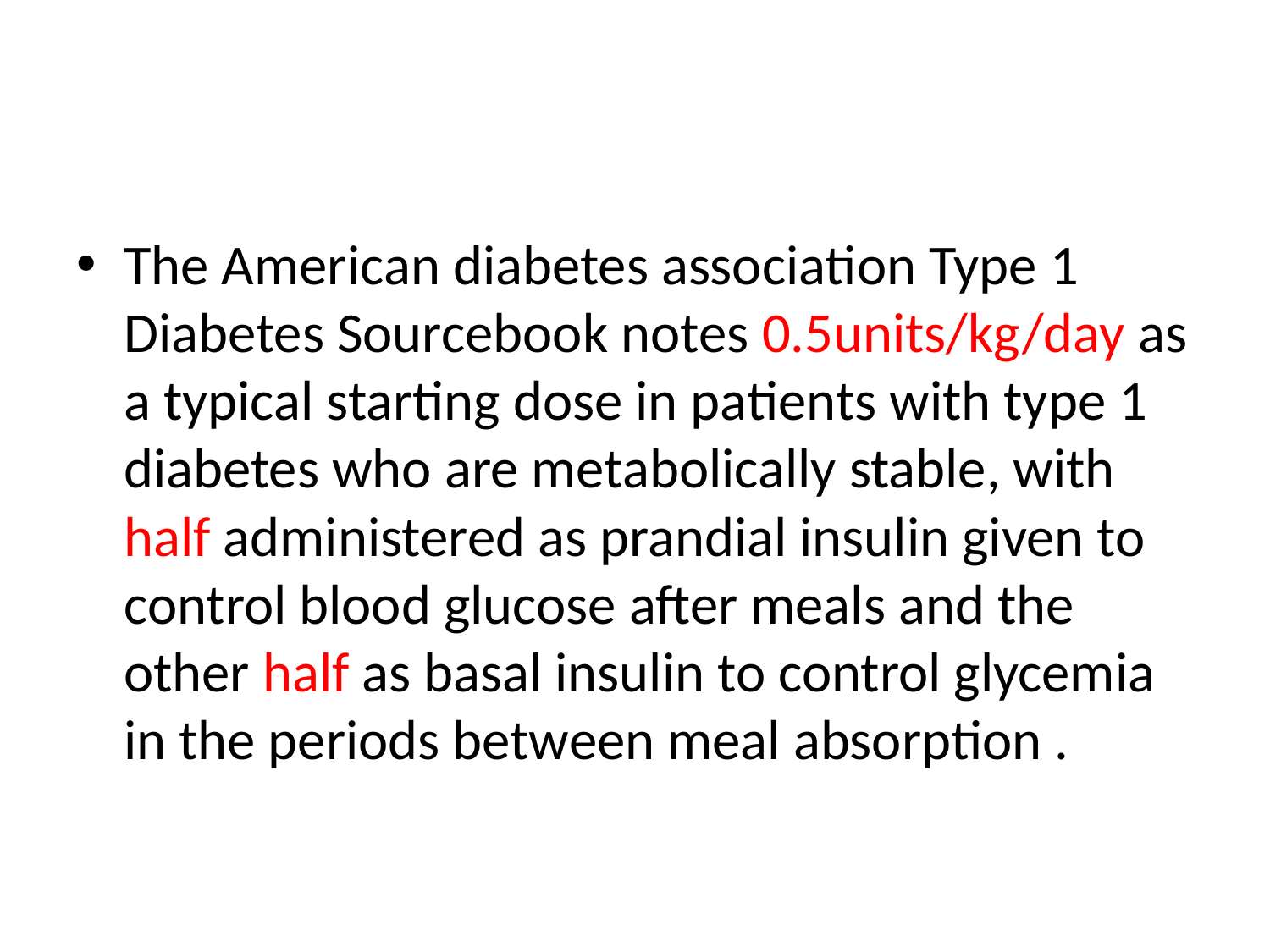

#
The American diabetes association Type 1 Diabetes Sourcebook notes 0.5units/kg/day as a typical starting dose in patients with type 1 diabetes who are metabolically stable, with half administered as prandial insulin given to control blood glucose after meals and the other half as basal insulin to control glycemia
in the periods between meal absorption .